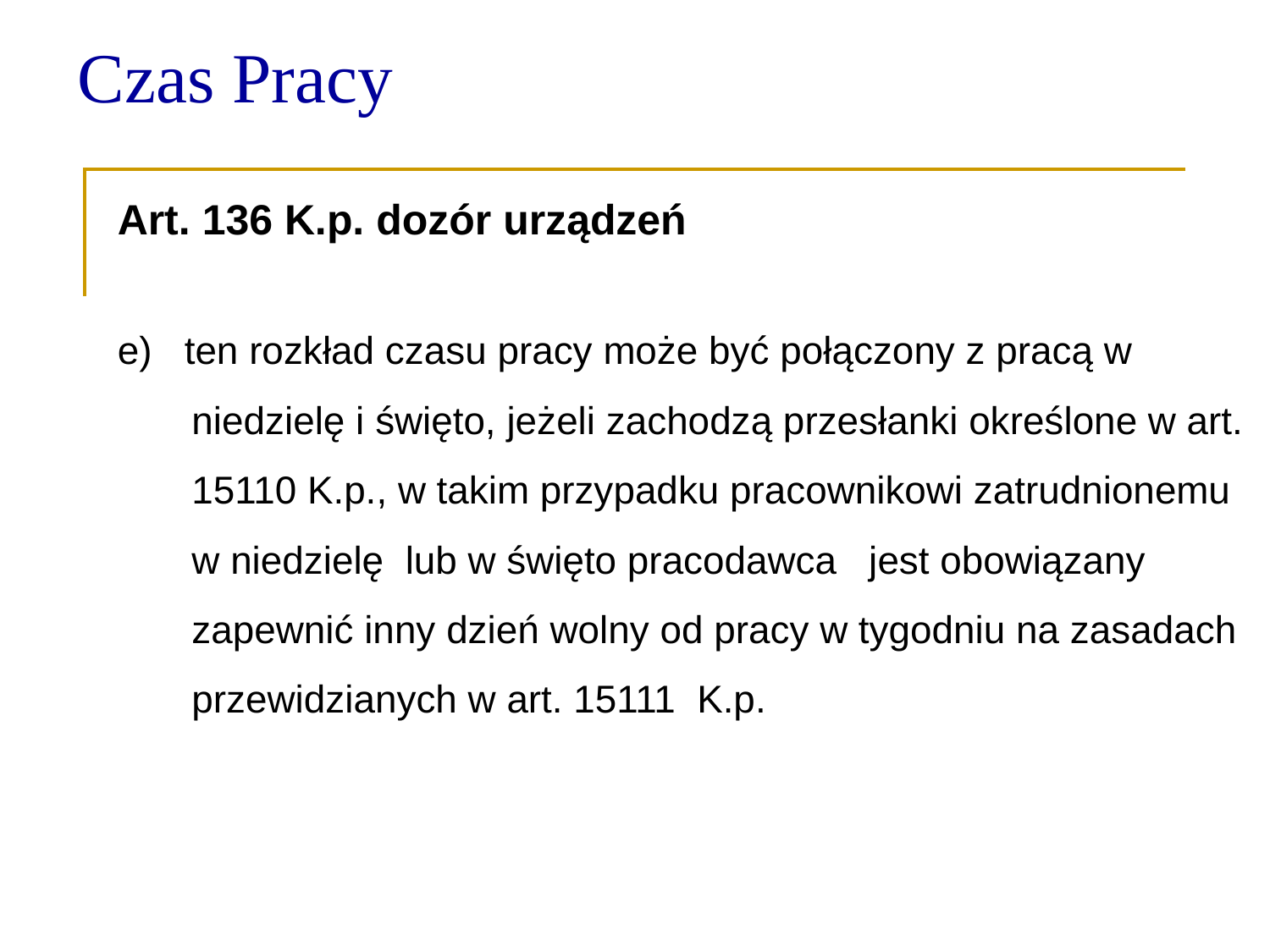

Czas Pracy
Art. 136 K.p. dozór urządzeń
e)   ten rozkład czasu pracy może być połączony z pracą w niedzielę i święto, jeżeli zachodzą przesłanki określone w art. 15110 K.p., w takim przypadku pracownikowi zatrudnionemu w niedzielę  lub w święto pracodawca   jest obowiązany zapewnić inny dzień wolny od pracy w tygodniu na zasadach przewidzianych w art. 15111  K.p.